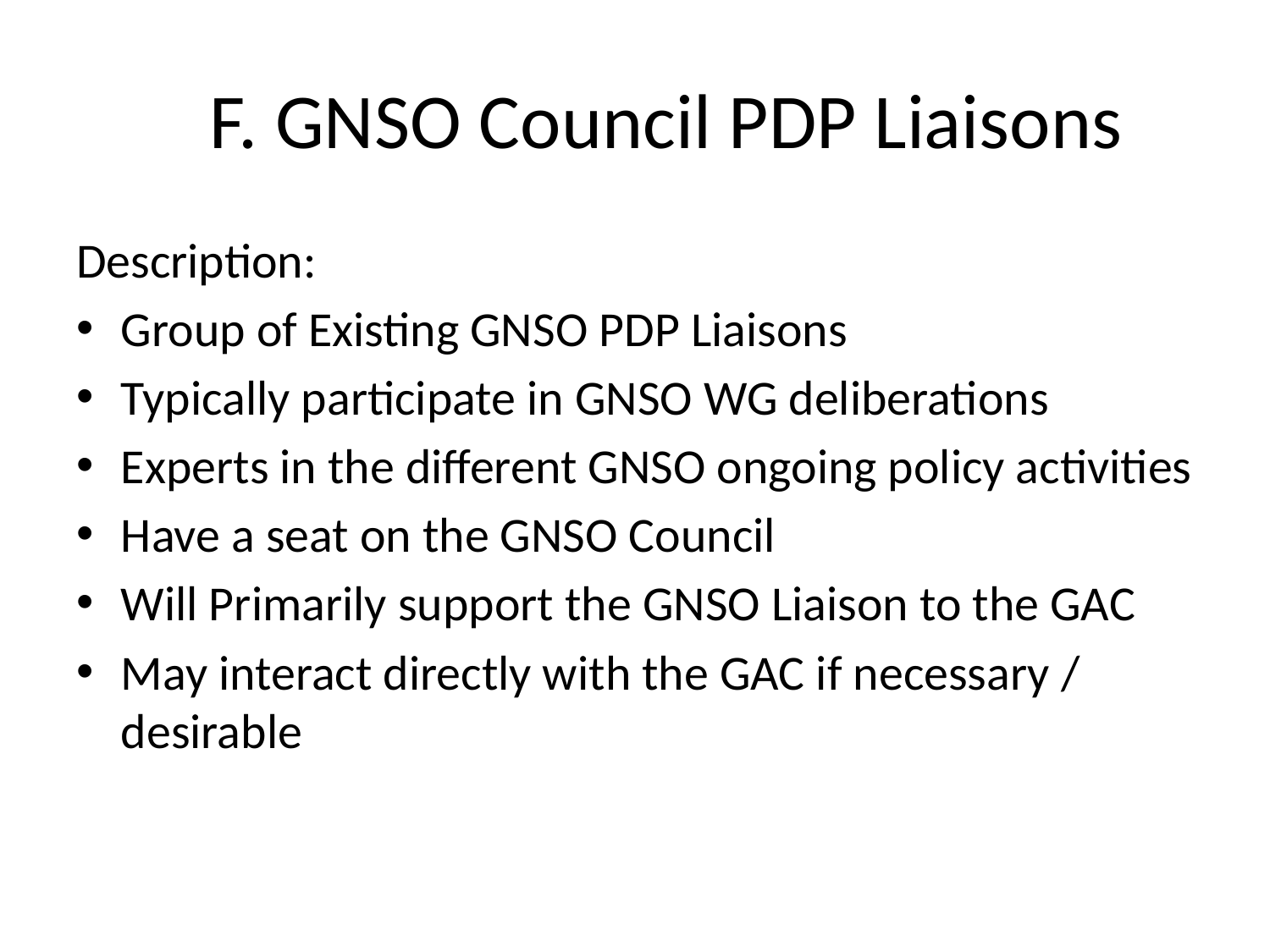

# F. GNSO Council PDP Liaisons
Description:
Group of Existing GNSO PDP Liaisons
Typically participate in GNSO WG deliberations
Experts in the different GNSO ongoing policy activities
Have a seat on the GNSO Council
Will Primarily support the GNSO Liaison to the GAC
May interact directly with the GAC if necessary / desirable